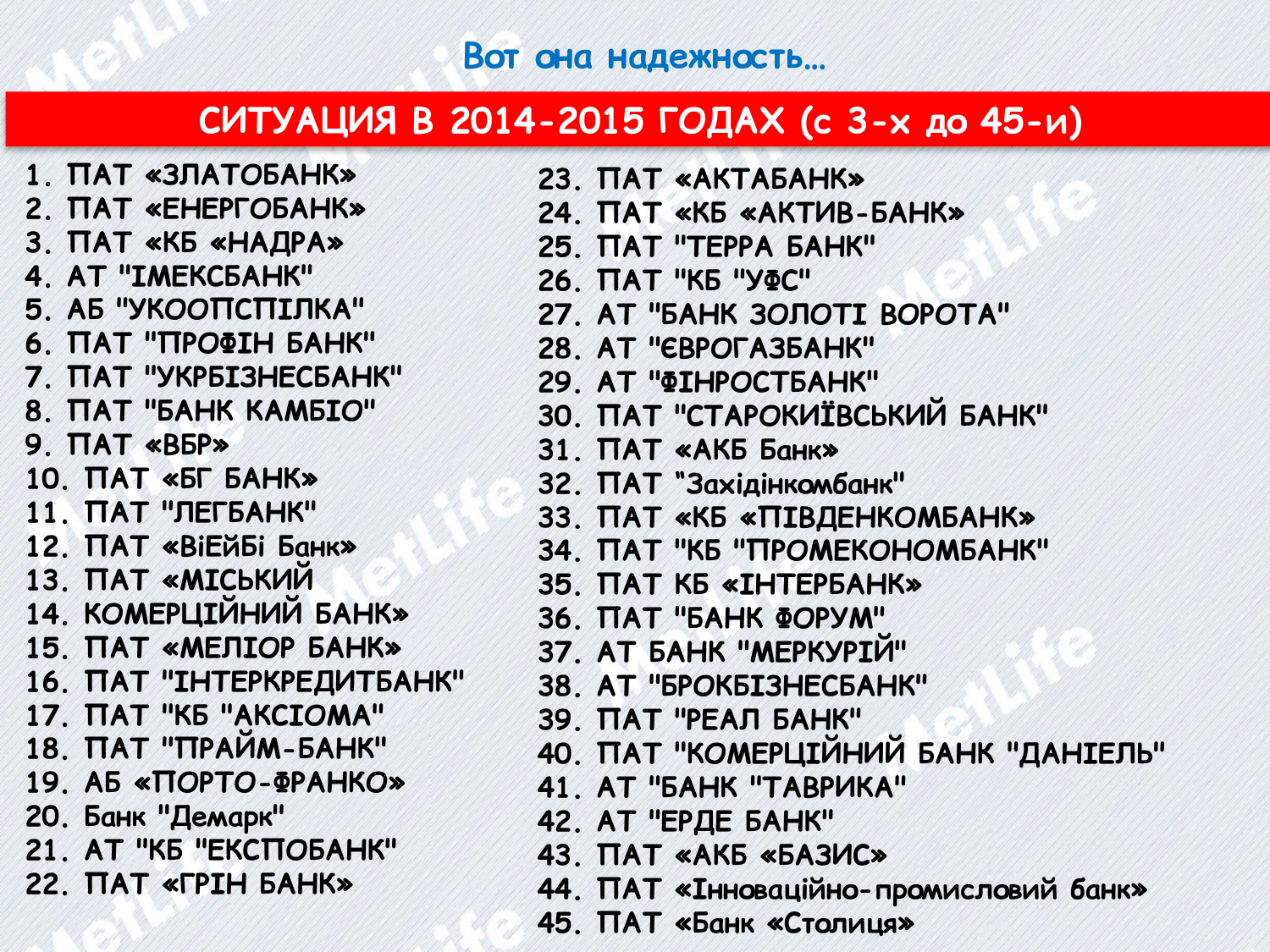

Вот она надежность…
СИТУАЦИЯ В 2014-2015 ГОДАХ (с 3-х до 45-и)
1. ПАТ «ЗЛАТОБАНК»
2. ПАТ «ЕНЕРГОБАНК»
3. ПАТ «КБ «НАДРА»
4. АТ "ІМЕКСБАНК"
5. АБ "УКООПСПІЛКА"
6. ПАТ "ПРОФІН БАНК"
7. ПАТ "УКРБІЗНЕСБАНК"
8. ПАТ "БАНК КАМБІО"
9. ПАТ «ВБР»
10. ПАТ «БГ БАНК»
11. ПАТ "ЛЕГБАНК"
12. ПАТ «ВіЕйБі Банк»
13. ПАТ «МІСЬКИЙ
14. КОМЕРЦІЙНИЙ БАНК»
15. ПАТ «МЕЛІОР БАНК»
16. ПАТ "ІНТЕРКРЕДИТБАНК"
17. ПАТ "КБ "АКСІОМА"
18. ПАТ "ПРАЙМ-БАНК"
19. АБ «ПОРТО-ФРАНКО»
20. Банк "Демарк"
21. АТ "КБ "ЕКСПОБАНК"
22. ПАТ «ГРІН БАНК»

23. ПАТ «АКТАБАНК»
24. ПАТ «КБ «АКТИВ-БАНК»
25. ПАТ "ТЕРРА БАНК"
26. ПАТ "КБ "УФС"
27. АТ "БАНК ЗОЛОТІ ВОРОТА"
28. АТ "ЄВРОГАЗБАНК"
29. АТ "ФІНРОСТБАНК"
30. ПАТ "СТАРОКИЇВСЬКИЙ БАНК"
31. ПАТ «АКБ Банк»
32. ПАТ “Західінкомбанк"
33. ПАТ «КБ «ПІВДЕНКОМБАНК»
34. ПАТ "КБ "ПРОМЕКОНОМБАНК"
35. ПАТ КБ «ІНТЕРБАНК»
36. ПАТ "БАНК ФОРУМ"
37. АТ БАНК "МЕРКУРІЙ"
38. АТ "БРОКБІЗНЕСБАНК"
39. ПАТ "РЕАЛ БАНК"
40. ПАТ "КОМЕРЦІЙНИЙ БАНК "ДАНІЕЛЬ"
41. АТ "БАНК "ТАВРИКА"
42. АТ "ЕРДЕ БАНК"
43. ПАТ «АКБ «БАЗИС»
44. ПАТ «Інноваційно-промисловий банк»
45. ПАТ «Банк «Столиця»